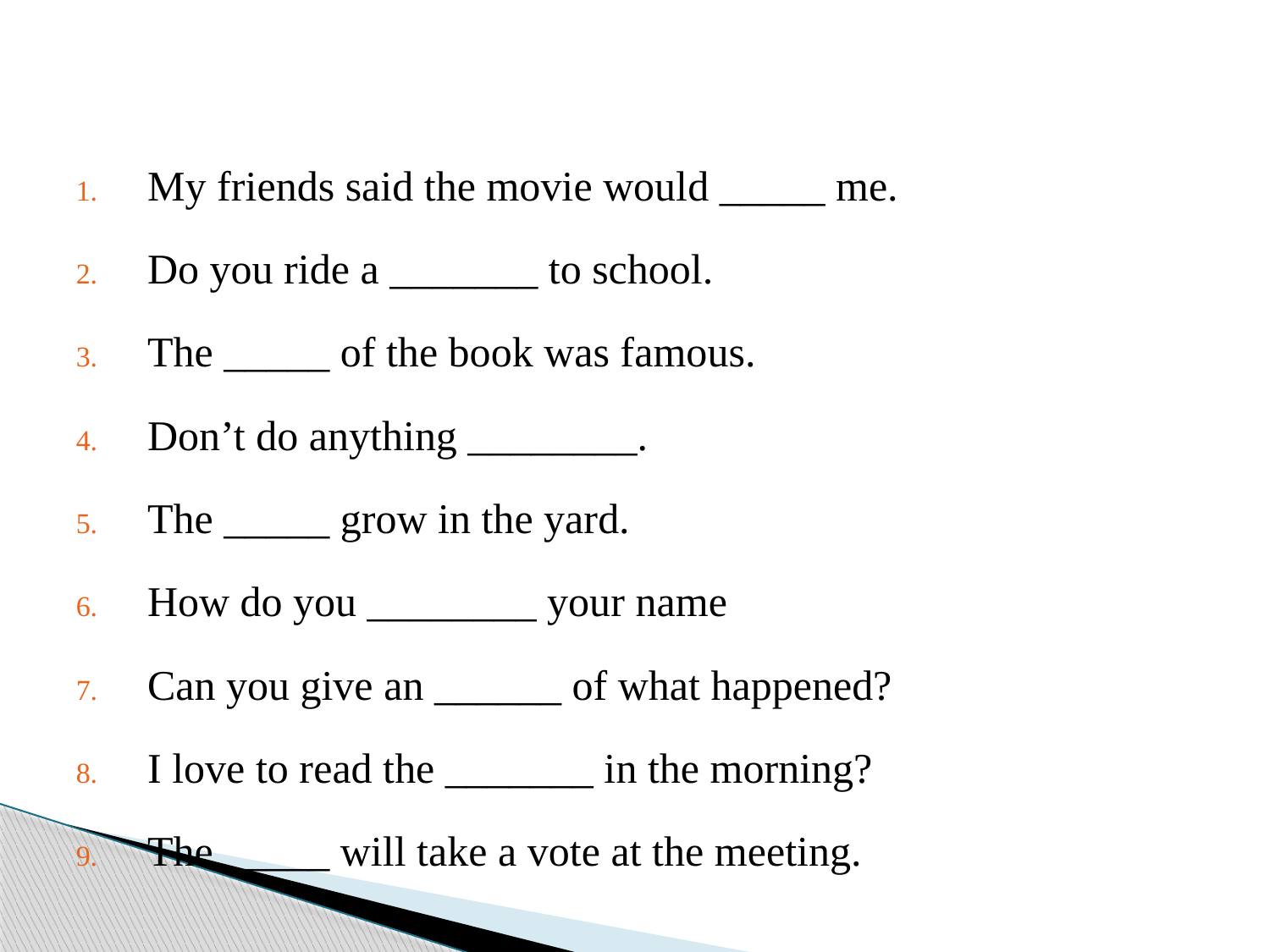

My friends said the movie would _____ me.
Do you ride a _______ to school.
The _____ of the book was famous.
Don’t do anything ________.
The _____ grow in the yard.
How do you ________ your name
Can you give an ______ of what happened?
I love to read the _______ in the morning?
The _____ will take a vote at the meeting.